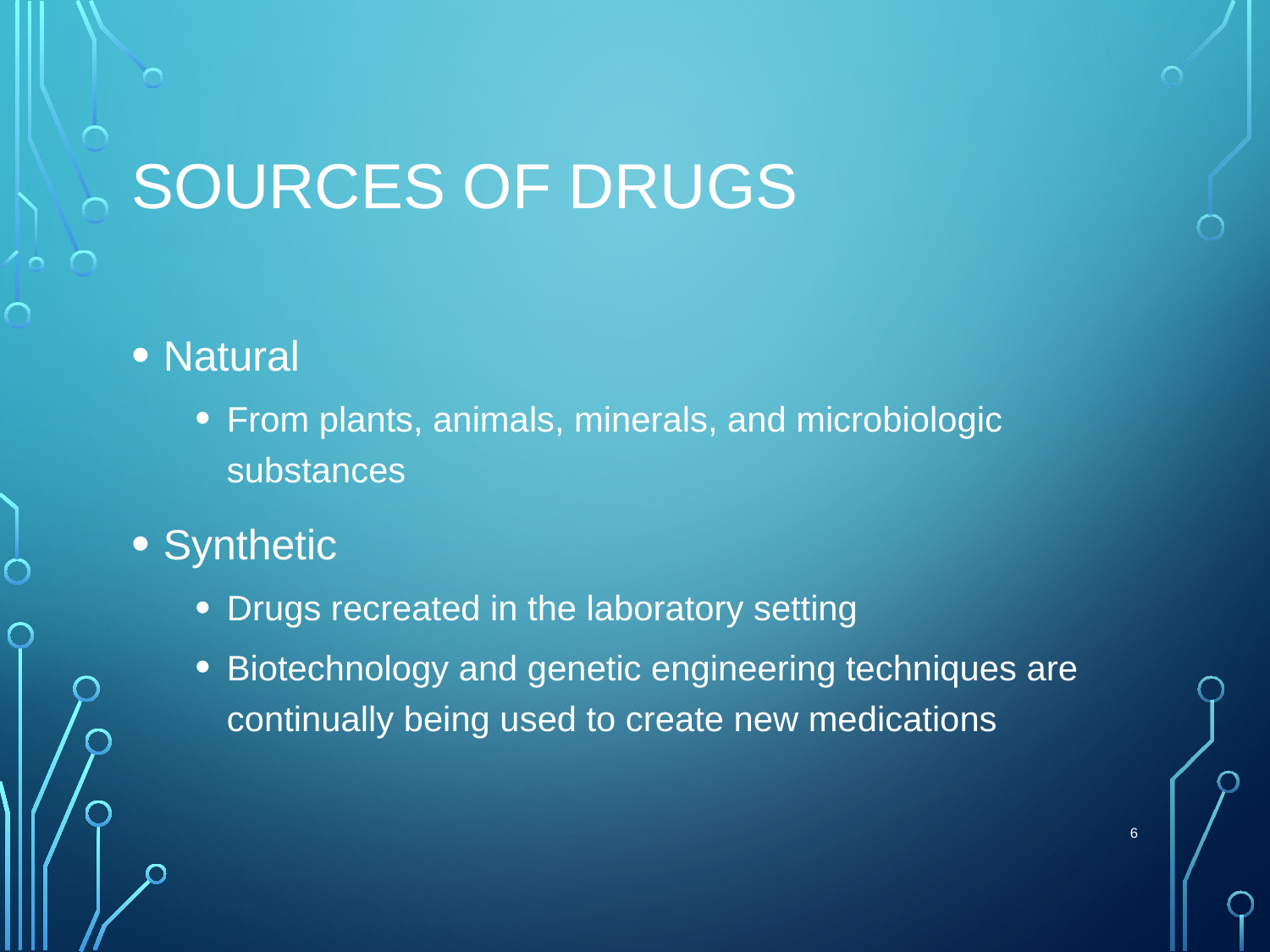

# Sources of Drugs
Natural
From plants, animals, minerals, and microbiologic substances
Synthetic
Drugs recreated in the laboratory setting
Biotechnology and genetic engineering techniques are continually being used to create new medications
 6